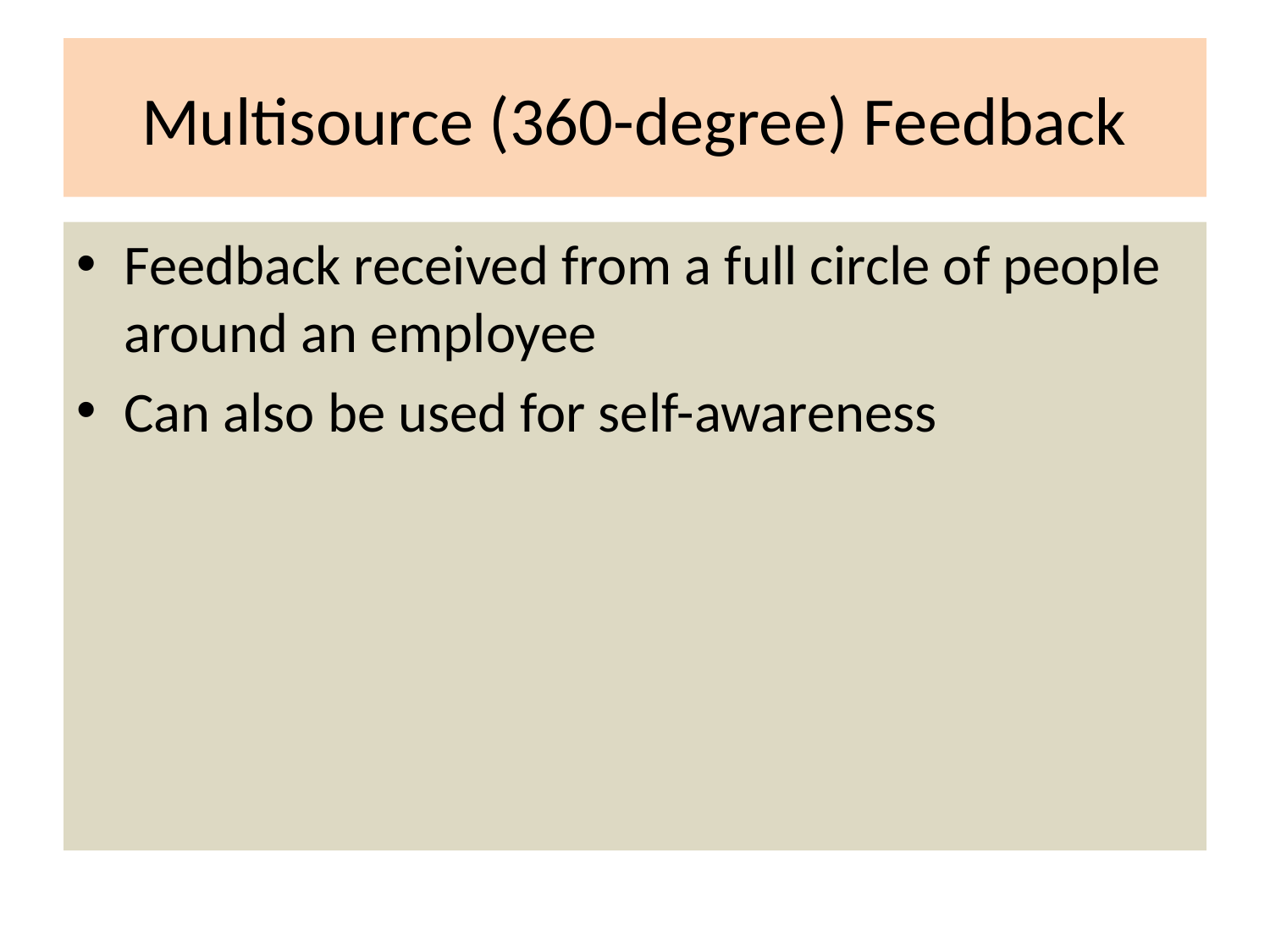

# Multisource (360-degree) Feedback
Feedback received from a full circle of people around an employee
Can also be used for self-awareness